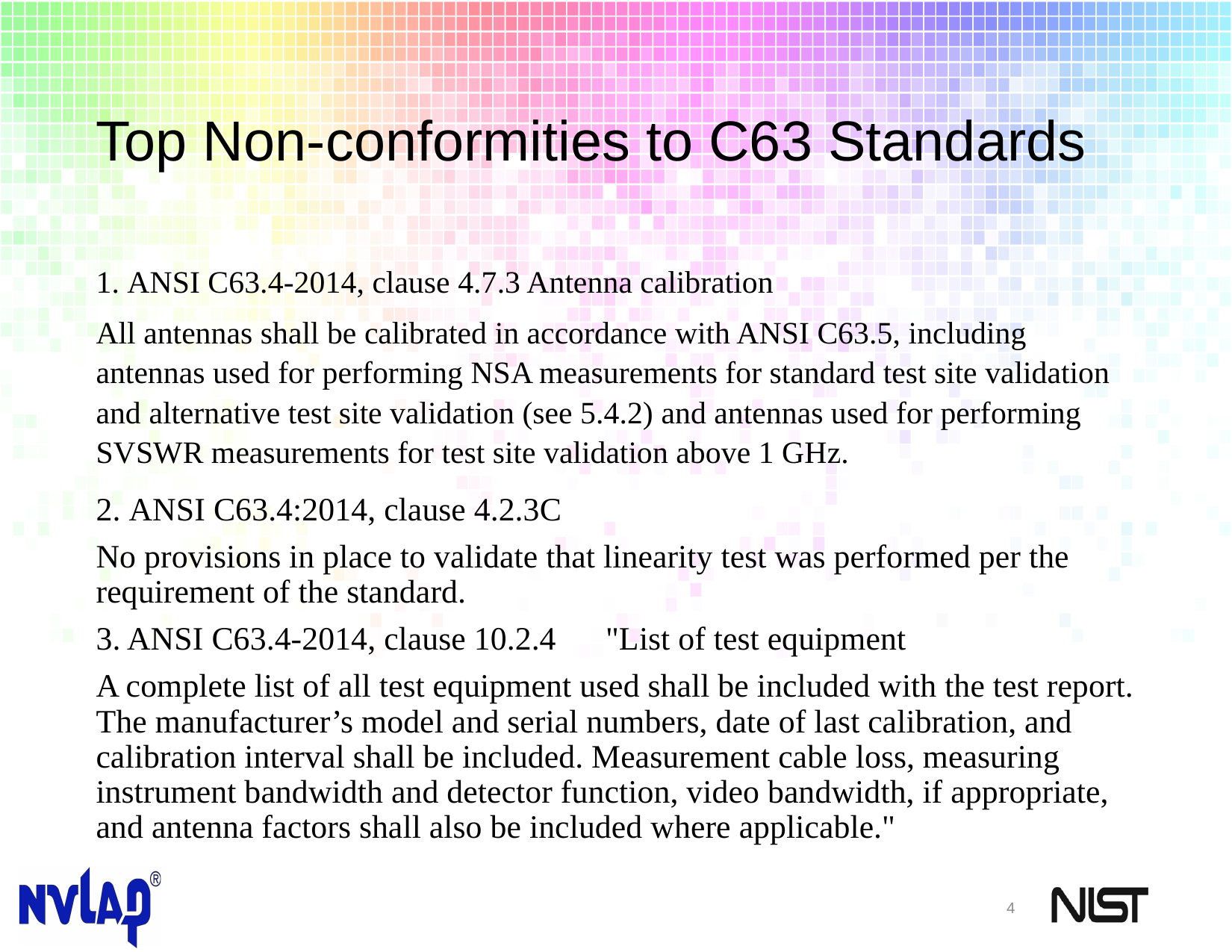

# Top Non-conformities to C63 Standards
1. ANSI C63.4-2014, clause 4.7.3 Antenna calibration
All antennas shall be calibrated in accordance with ANSI C63.5, including antennas used for performing NSA measurements for standard test site validation and alternative test site validation (see 5.4.2) and antennas used for performing SVSWR measurements for test site validation above 1 GHz.
2. ANSI C63.4:2014, clause 4.2.3C
No provisions in place to validate that linearity test was performed per the requirement of the standard.
3. ANSI C63.4-2014, clause 10.2.4	"List of test equipment
A complete list of all test equipment used shall be included with the test report. The manufacturer’s model and serial numbers, date of last calibration, and calibration interval shall be included. Measurement cable loss, measuring instrument bandwidth and detector function, video bandwidth, if appropriate, and antenna factors shall also be included where applicable."

4